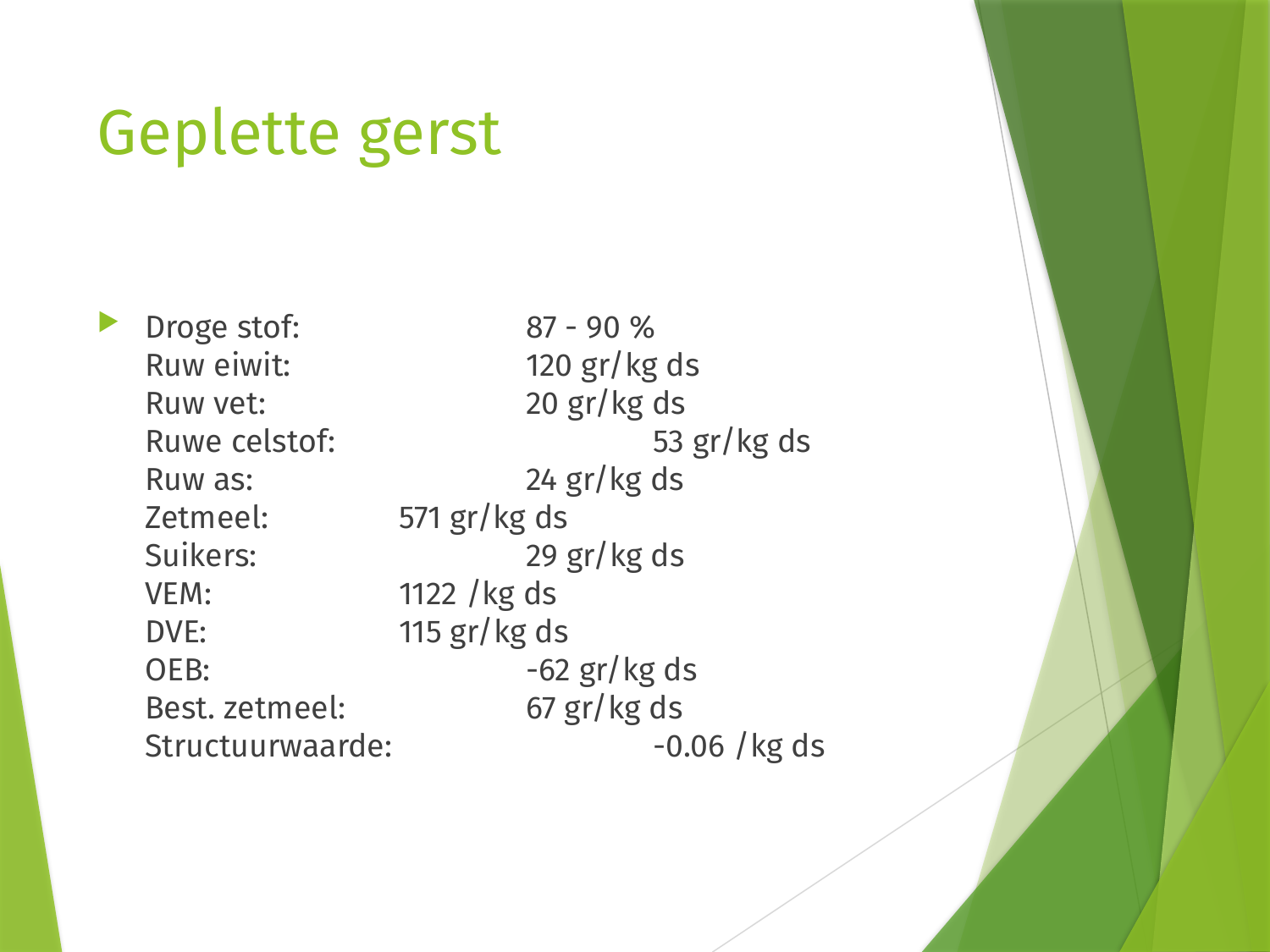

# Geplette gerst
Droge stof:               	87 - 90 %
Ruw eiwit:           		120 gr/kg ds
Ruw vet:                	20 gr/kg ds
Ruwe celstof:        		53 gr/kg ds
Ruw as:                  	24 gr/kg ds
Zetmeel:               	571 gr/kg ds
Suikers:                  	29 gr/kg ds
VEM:                      	1122 /kg ds
DVE:                      	115 gr/kg ds
OEB:                       	-62 gr/kg ds
Best. zetmeel:        	67 gr/kg ds
Structuurwaarde:  		-0.06 /kg ds